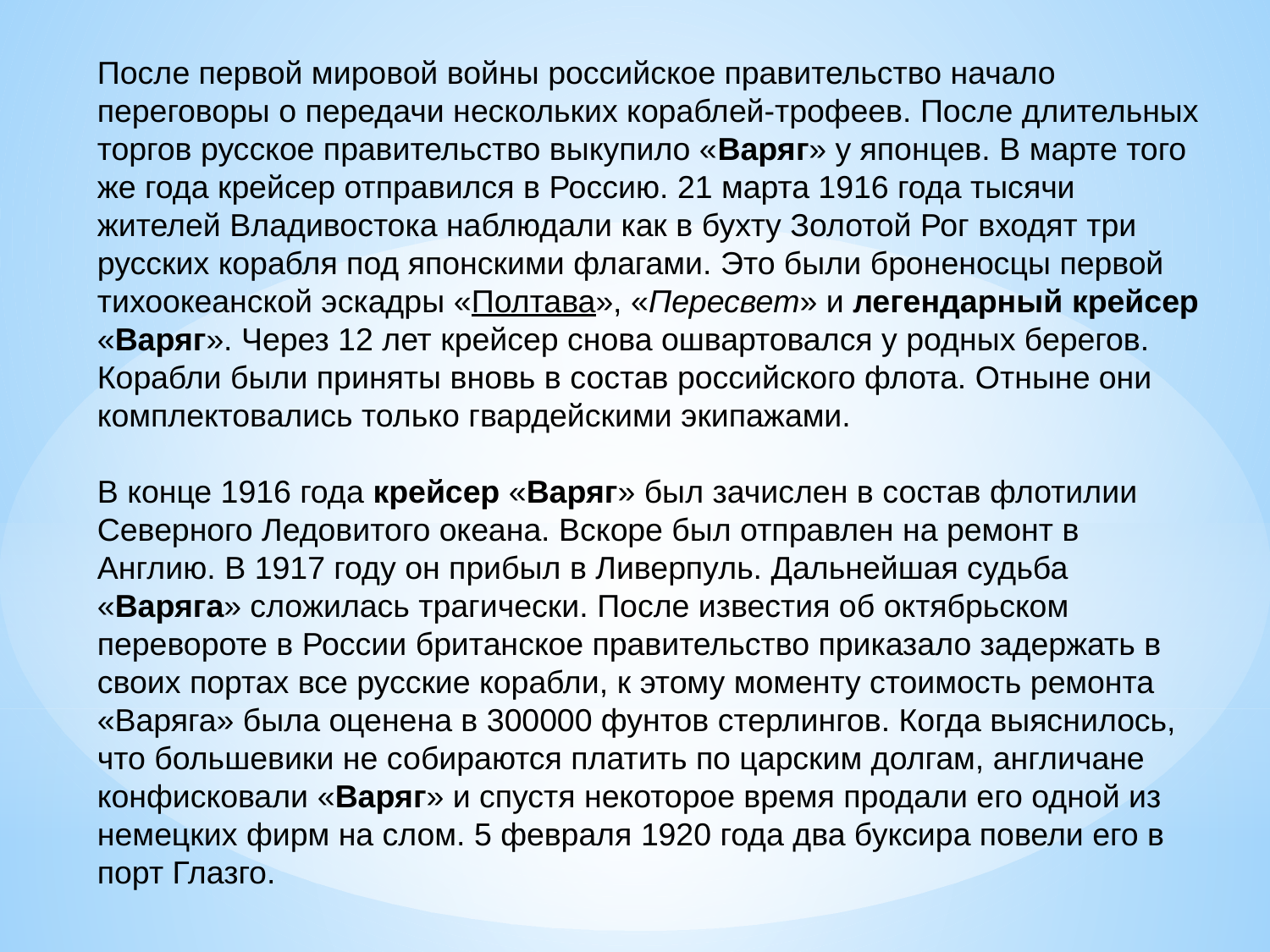

После первой мировой войны российское правительство начало переговоры о передачи нескольких кораблей-трофеев. После длительных торгов русское правительство выкупило «Варяг» у японцев. В марте того же года крейсер отправился в Россию. 21 марта 1916 года тысячи жителей Владивостока наблюдали как в бухту Золотой Рог входят три русских корабля под японскими флагами. Это были броненосцы первой тихоокеанской эскадры «Полтава», «Пересвет» и легендарный крейсер «Варяг». Через 12 лет крейсер снова ошвартовался у родных берегов. Корабли были приняты вновь в состав российского флота. Отныне они комплектовались только гвардейскими экипажами.

В конце 1916 года крейсер «Варяг» был зачислен в состав флотилии Северного Ледовитого океана. Вскоре был отправлен на ремонт в Англию. В 1917 году он прибыл в Ливерпуль. Дальнейшая судьба «Варяга» сложилась трагически. После известия об октябрьском перевороте в России британское правительство приказало задержать в своих портах все русские корабли, к этому моменту стоимость ремонта «Варяга» была оценена в 300000 фунтов стерлингов. Когда выяснилось, что большевики не собираются платить по царским долгам, англичане конфисковали «Варяг» и спустя некоторое время продали его одной из немецких фирм на слом. 5 февраля 1920 года два буксира повели его в порт Глазго.